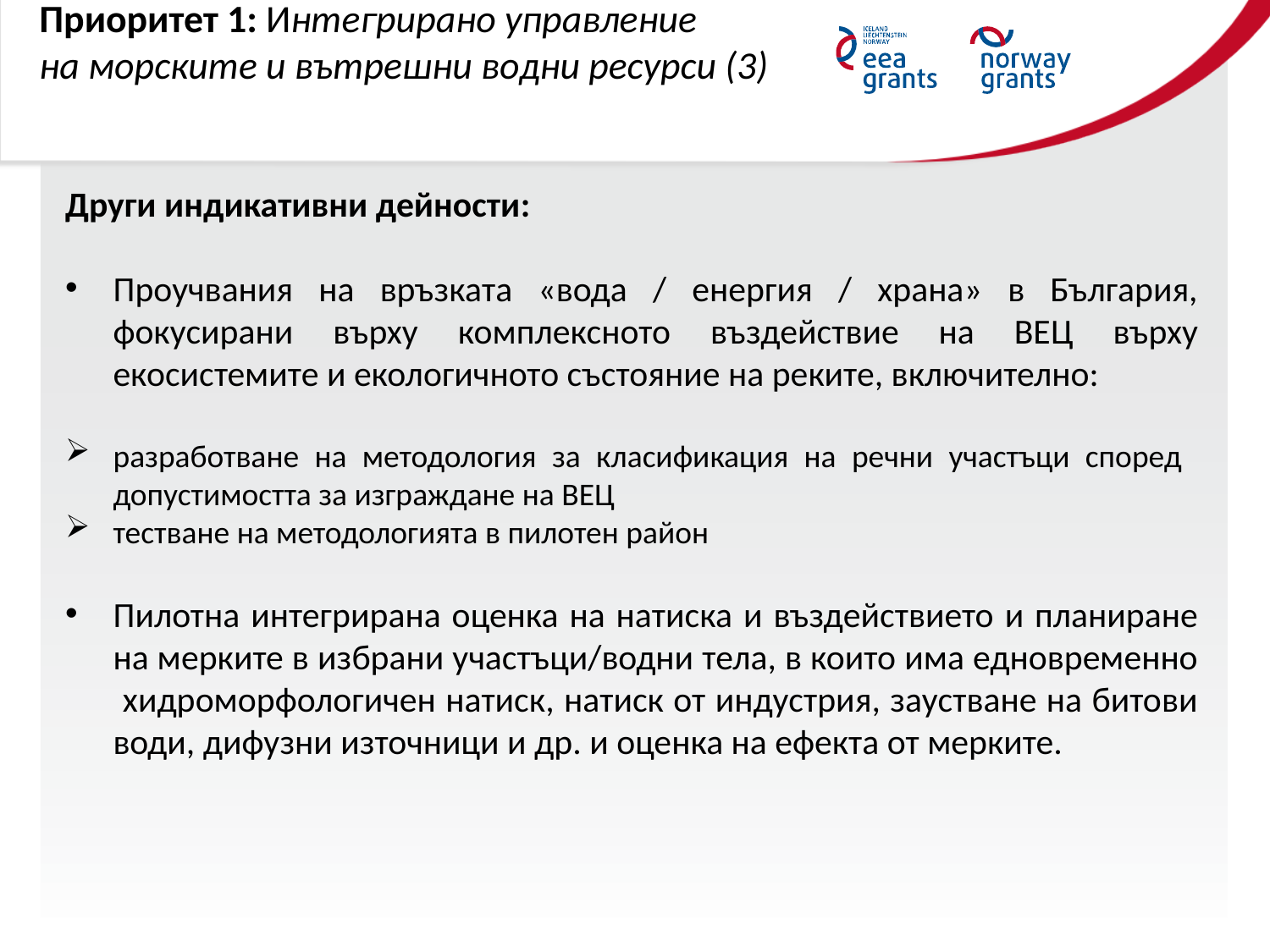

Приоритет 1: Интегрирано управление
 на морските и вътрешни водни ресурси (3)

Други индикативни дейности:

Проучвания на връзката «вода / енергия / храна» в България, фокусирани върху комплексното въздействие на ВЕЦ върху екосистемите и екологичното състояние на реките, включително:

разработване на методология за класификация на речни участъци според  допустимостта за изграждане на ВЕЦ
тестване на методологията в пилотен район

Пилотна интегрирана оценка на натиска и въздействието и планиране на мерките в избрани участъци/водни тела, в които има едновременно  хидроморфологичен натиск, натиск от индустрия, заустване на битови води, дифузни източници и др. и оценка на ефекта от мерките.